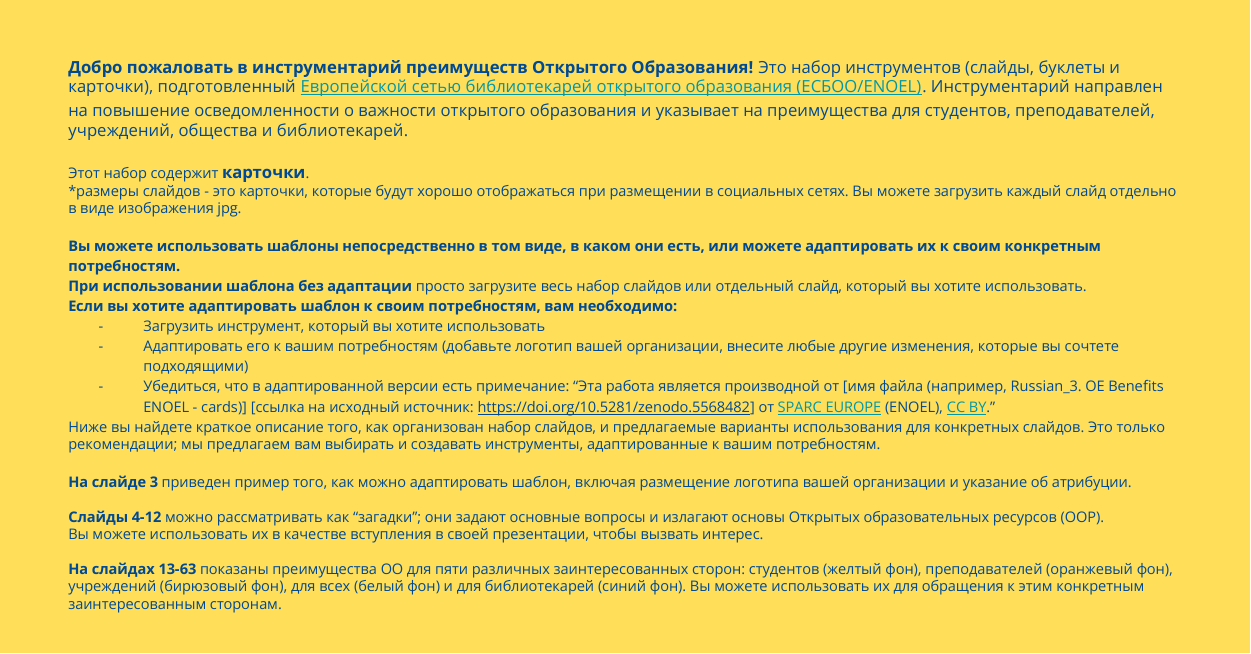

Добро пожаловать в инструментарий преимуществ Открытого Образования! Это набор инструментов (слайды, буклеты и карточки), подготовленный Европейской сетью библиотекарей открытого образования (ЕСБОО/ENOEL). Инструментарий направлен на повышение осведомленности о важности открытого образования и указывает на преимущества для студентов, преподавателей, учреждений, общества и библиотекарей.

Этот набор содержит карточки.
*размеры слайдов - это карточки, которые будут хорошо отображаться при размещении в социальных сетях. Вы можете загрузить каждый слайд отдельно в виде изображения jpg.

Вы можете использовать шаблоны непосредственно в том виде, в каком они есть, или можете адаптировать их к своим конкретным потребностям.
При использовании шаблона без адаптации просто загрузите весь набор слайдов или отдельный слайд, который вы хотите использовать.
Если вы хотите адаптировать шаблон к своим потребностям, вам необходимо:
Загрузить инструмент, который вы хотите использовать
Адаптировать его к вашим потребностям (добавьте логотип вашей организации, внесите любые другие изменения, которые вы сочтете подходящими)
Убедиться, что в адаптированной версии есть примечание: “Эта работа является производной от [имя файла (например, Russian_3. OE Benefits ENOEL - cards)] [ссылка на исходный источник: https://doi.org/10.5281/zenodo.5568482] от SPARC EUROPE (ENOEL), CC BY.”
Ниже вы найдете краткое описание того, как организован набор слайдов, и предлагаемые варианты использования для конкретных слайдов. Это только рекомендации; мы предлагаем вам выбирать и создавать инструменты, адаптированные к вашим потребностям.

На слайде 3 приведен пример того, как можно адаптировать шаблон, включая размещение логотипа вашей организации и указание об атрибуции.

Слайды 4-12 можно рассматривать как “загадки”; они задают основные вопросы и излагают основы Открытых образовательных ресурсов (ООР).
Вы можете использовать их в качестве вступления в своей презентации, чтобы вызвать интерес.

На слайдах 13-63 показаны преимущества OО для пяти различных заинтересованных сторон: студентов (желтый фон), преподавателей (оранжевый фон), учреждений (бирюзовый фон), для всех (белый фон) и для библиотекарей (синий фон). Вы можете использовать их для обращения к этим конкретным заинтересованным сторонам.